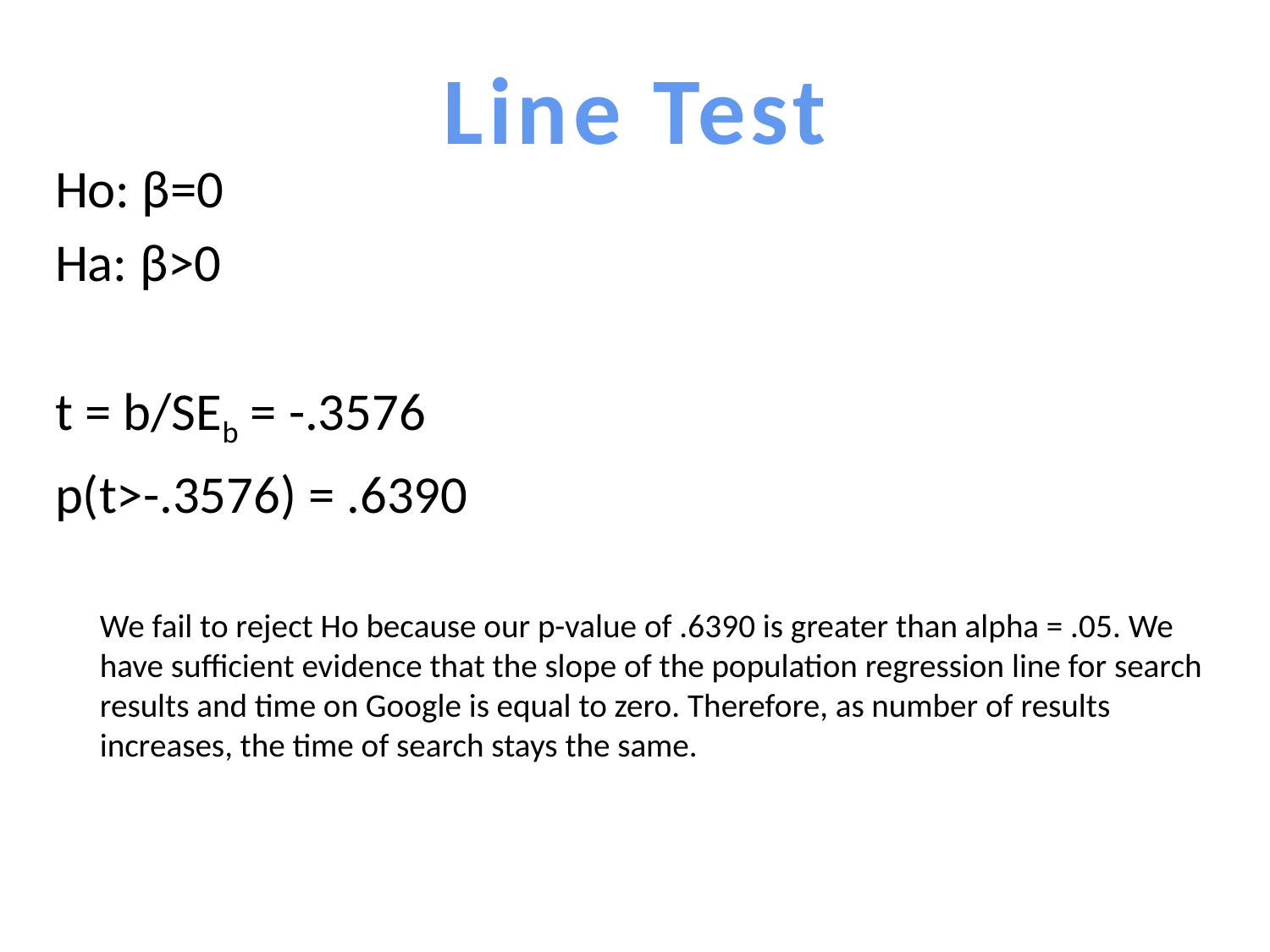

Line Test
Ho: β=0
Ha: β>0

t = b/SEb = -.3576
p(t>-.3576) = .6390

We fail to reject Ho because our p-value of .6390 is greater than alpha = .05. We have sufficient evidence that the slope of the population regression line for search results and time on Google is equal to zero. Therefore, as number of results increases, the time of search stays the same.